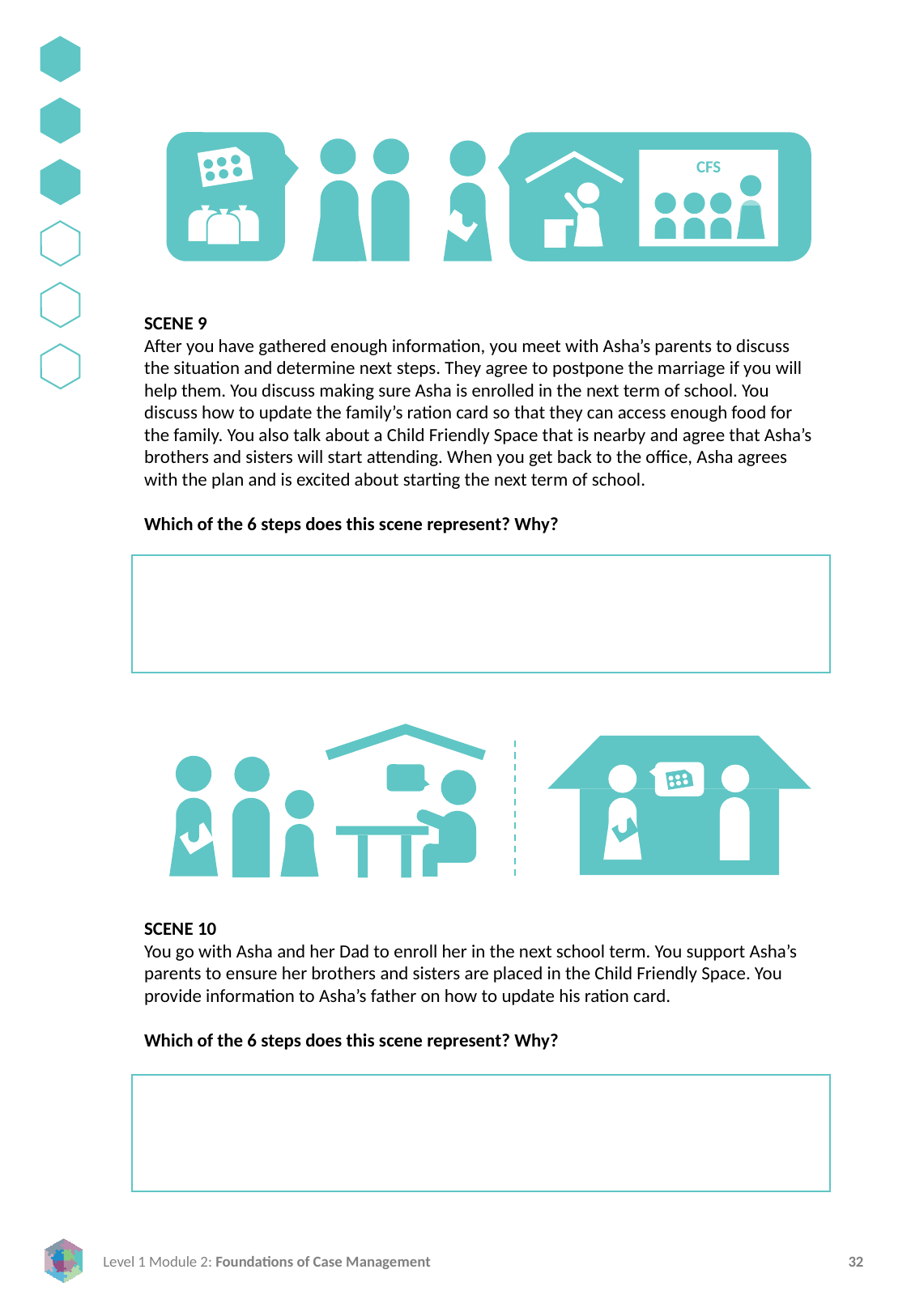

CFS

SCENE 9
After you have gathered enough information, you meet with Asha’s parents to discuss the situation and determine next steps. They agree to postpone the marriage if you will help them. You discuss making sure Asha is enrolled in the next term of school. You discuss how to update the family’s ration card so that they can access enough food for the family. You also talk about a Child Friendly Space that is nearby and agree that Asha’s brothers and sisters will start attending. When you get back to the office, Asha agrees with the plan and is excited about starting the next term of school.

Which of the 6 steps does this scene represent? Why?

SCENE 10
You go with Asha and her Dad to enroll her in the next school term. You support Asha’s parents to ensure her brothers and sisters are placed in the Child Friendly Space. You provide information to Asha’s father on how to update his ration card.

Which of the 6 steps does this scene represent? Why?